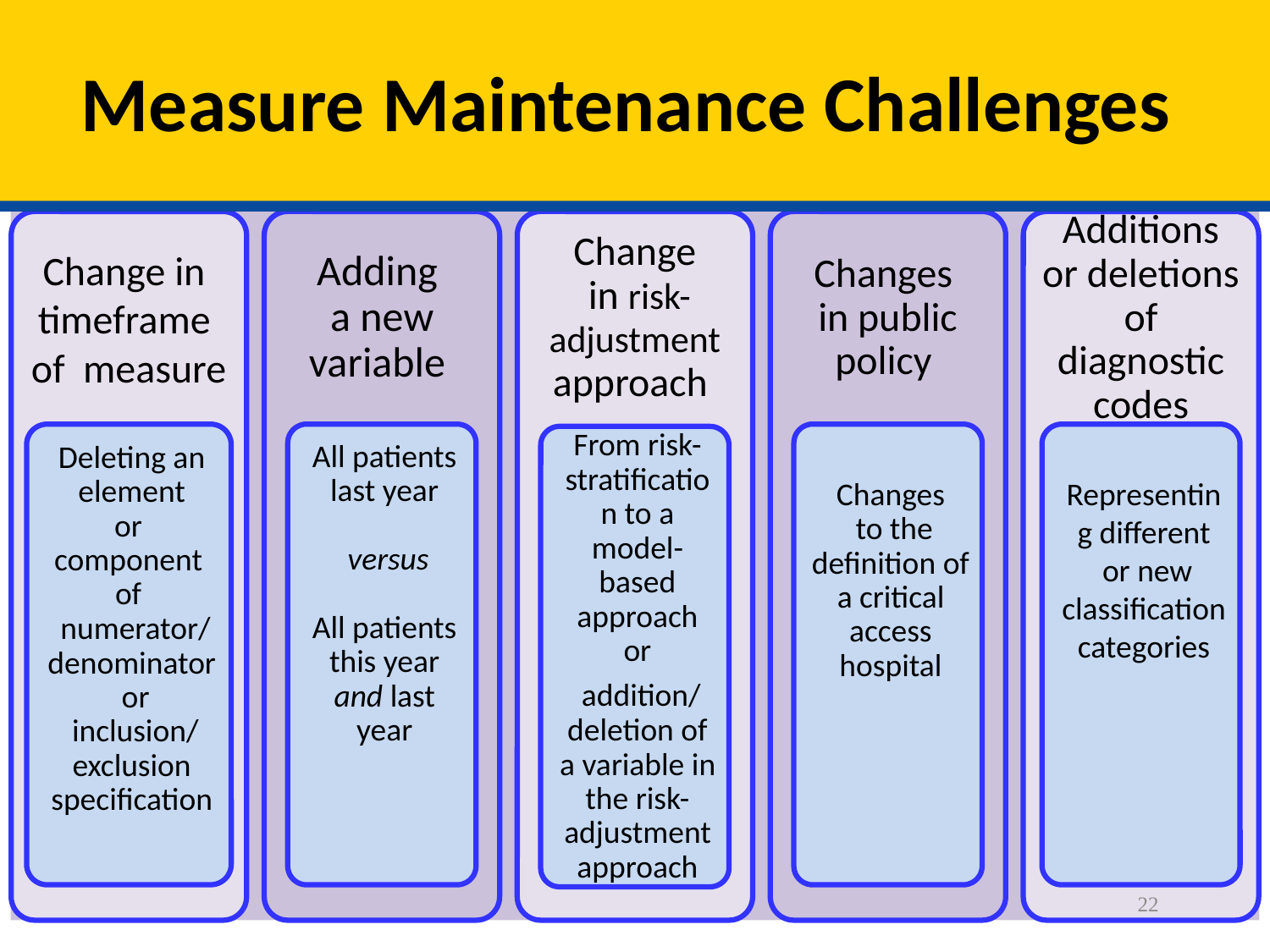

22
# Measure Maintenance Challenges
Change in  timeframe
of  measure
Deleting an element
or
component
of
 numerator/
denominator
 or
 inclusion/
exclusion specification
Adding
a new variable
All patients last year

 versus

All patients this year and last year
Change
 in risk-adjustment approach
From risk-stratification to a model-based approach
 or
 addition/ deletion of a variable in the risk-adjustment approach
Changes
in public policy

Changes
 to the definition of a critical access hospital
Additions or deletions of diagnostic codes

Representing different
 or new classification
categories